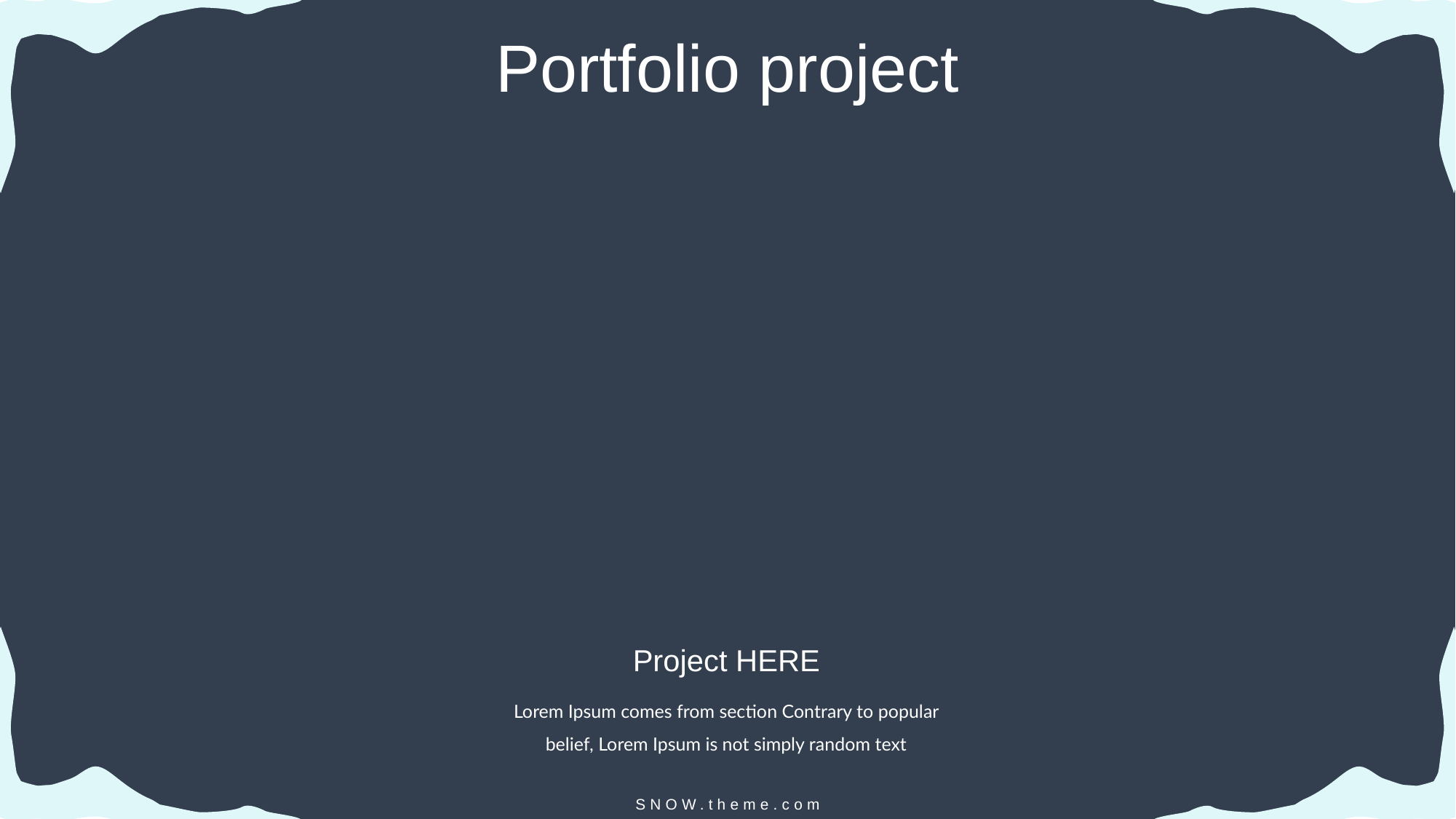

Portfolio project

Project HERE
Lorem Ipsum comes from section Contrary to popular belief, Lorem Ipsum is not simply random text